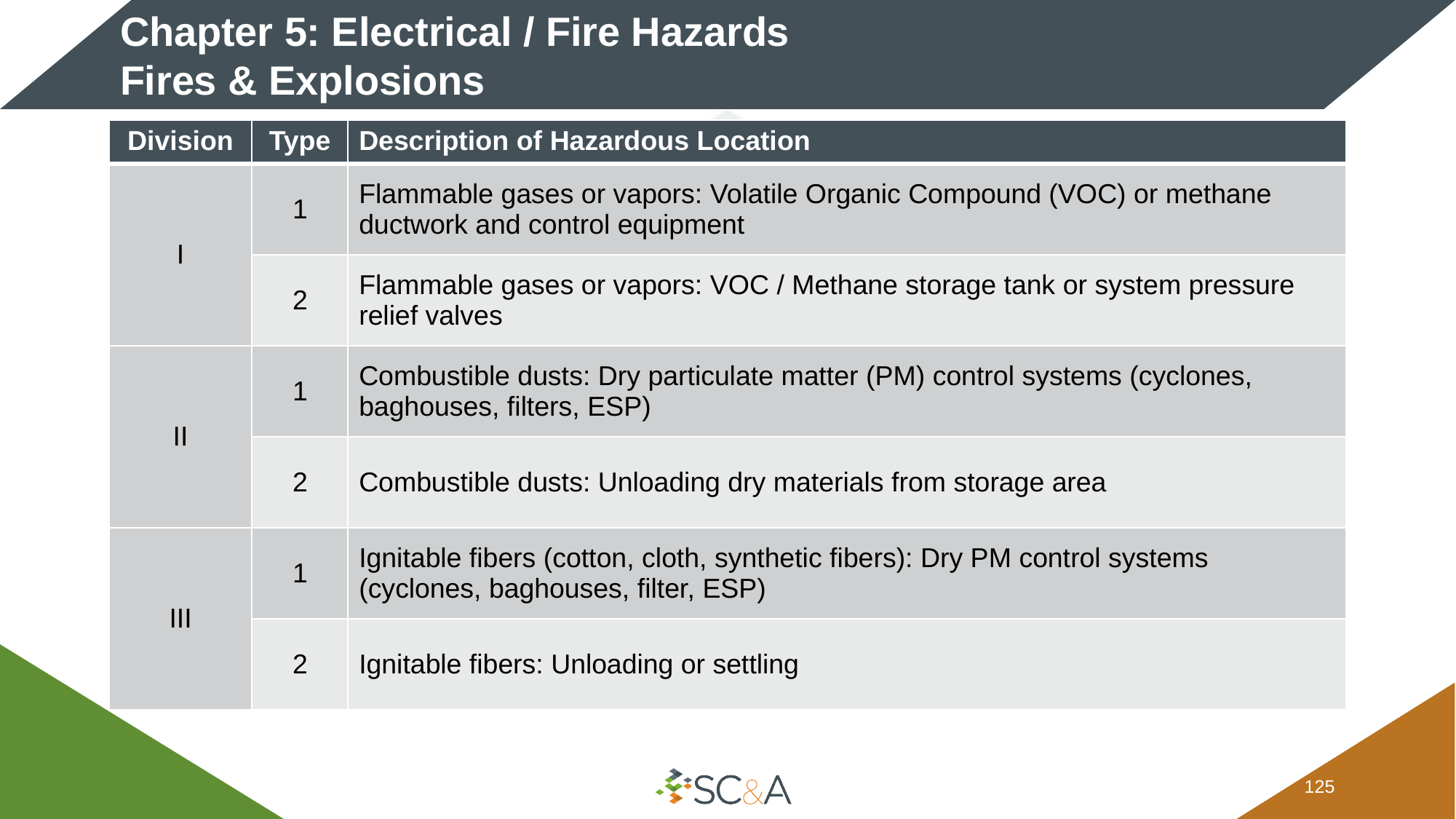

# Chapter 5: Electrical / Fire Hazards Fires & Explosions
| Division | Type | Description of Hazardous Location |
| --- | --- | --- |
| I | 1 | Flammable gases or vapors: Volatile Organic Compound (VOC) or methane ductwork and control equipment |
|  | 2 | Flammable gases or vapors: VOC / Methane storage tank or system pressure relief valves |
| II | 1 | Combustible dusts: Dry particulate matter (PM) control systems (cyclones, baghouses, filters, ESP) |
|  | 2 | Combustible dusts: Unloading dry materials from storage area |
| III | 1 | Ignitable fibers (cotton, cloth, synthetic fibers): Dry PM control systems (cyclones, baghouses, filter, ESP) |
|  | 2 | Ignitable fibers: Unloading or settling |
125